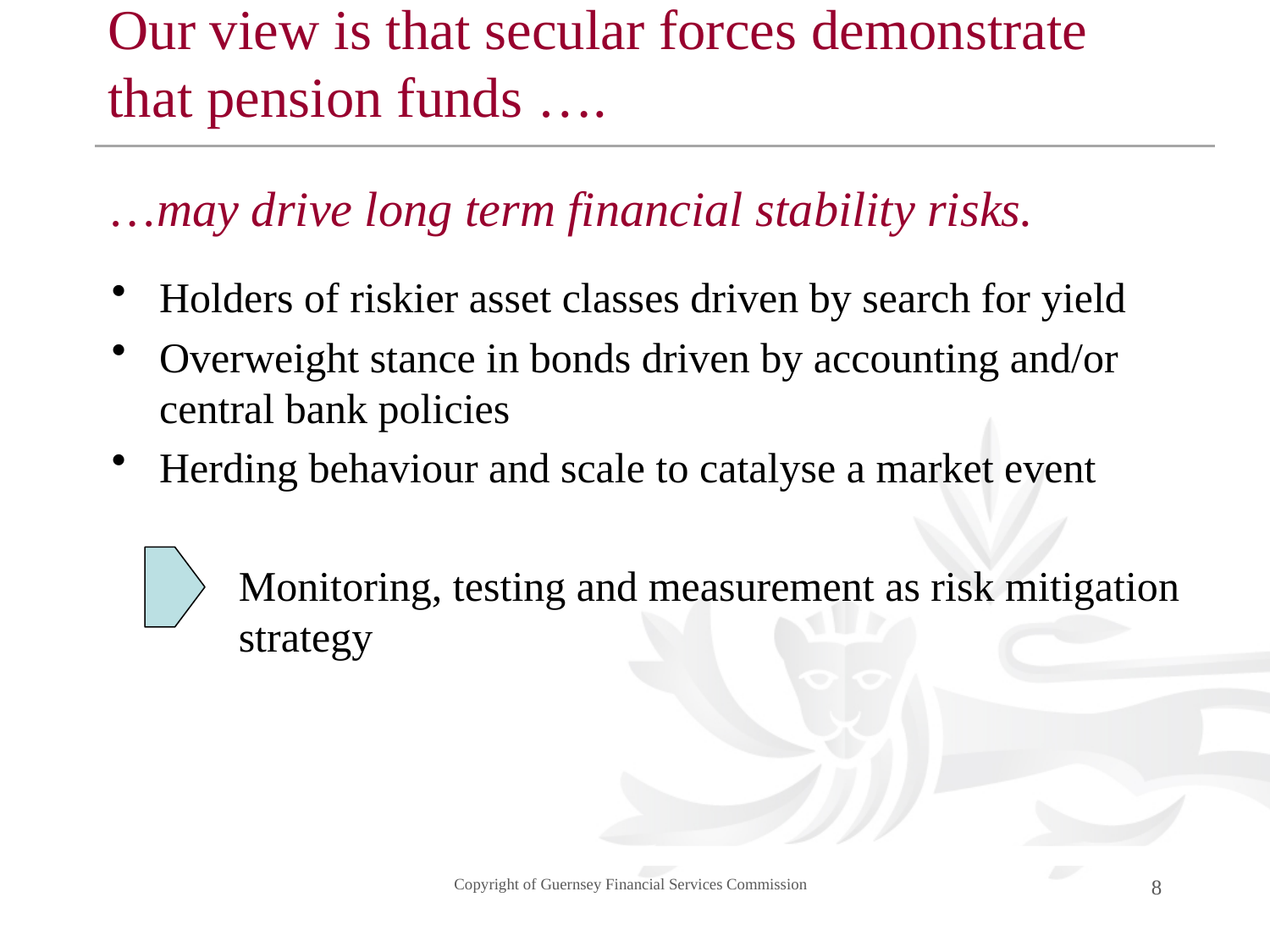

# Our view is that secular forces demonstrate that pension funds ….
…may drive long term financial stability risks.
Holders of riskier asset classes driven by search for yield
Overweight stance in bonds driven by accounting and/or central bank policies
Herding behaviour and scale to catalyse a market event

Monitoring, testing and measurement as risk mitigation strategy

Copyright of Guernsey Financial Services Commission
8